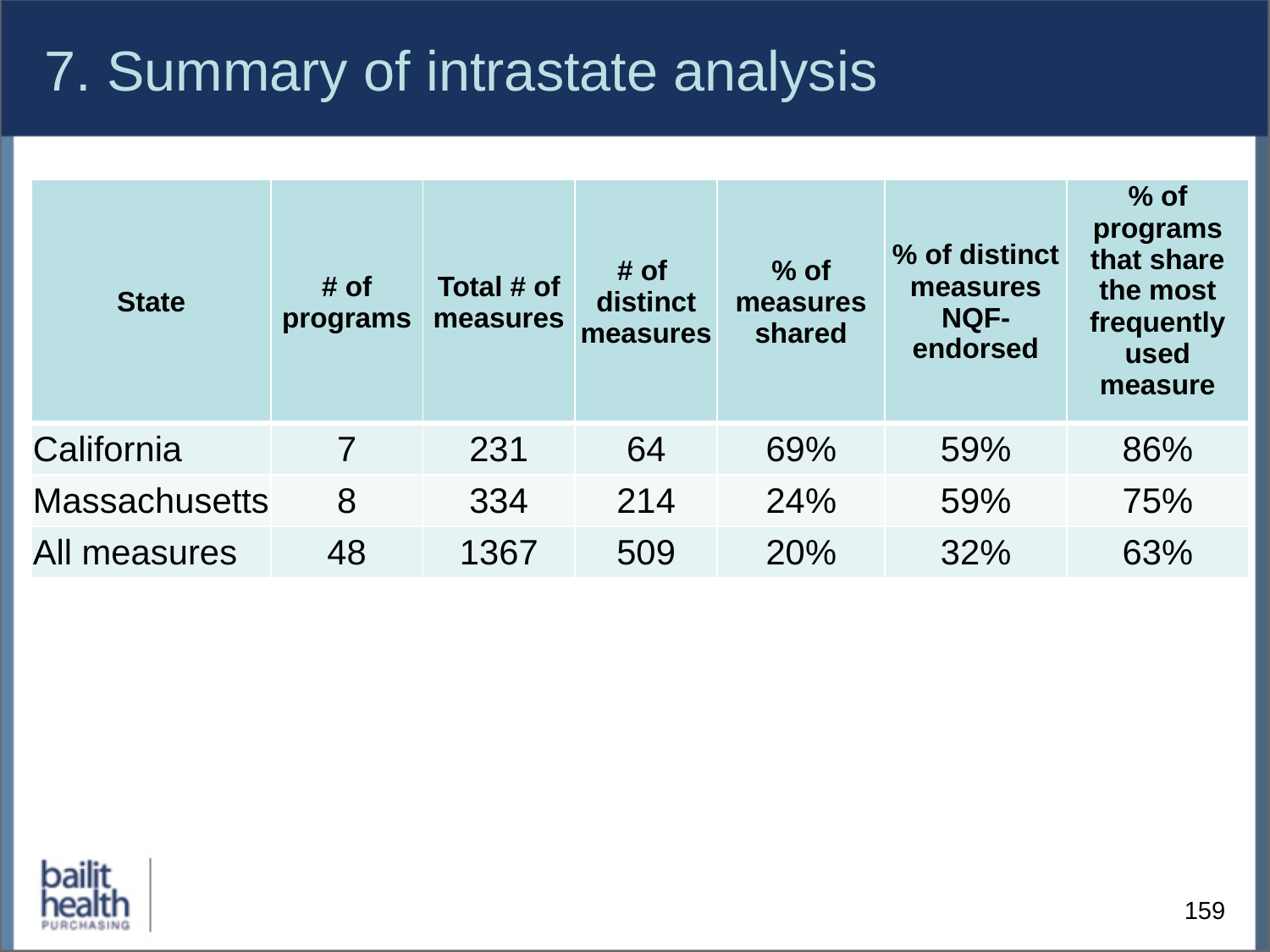

# 7. Summary of intrastate analysis
| State | # of programs | Total # of measures | # of distinct measures | % of measures shared | % of distinct measures NQF- endorsed | % of programs that share the most frequently used measure |
| --- | --- | --- | --- | --- | --- | --- |
| California | 7 | 231 | 64 | 69% | 59% | 86% |
| Massachusetts | 8 | 334 | 214 | 24% | 59% | 75% |
| All measures | 48 | 1367 | 509 | 20% | 32% | 63% |
159